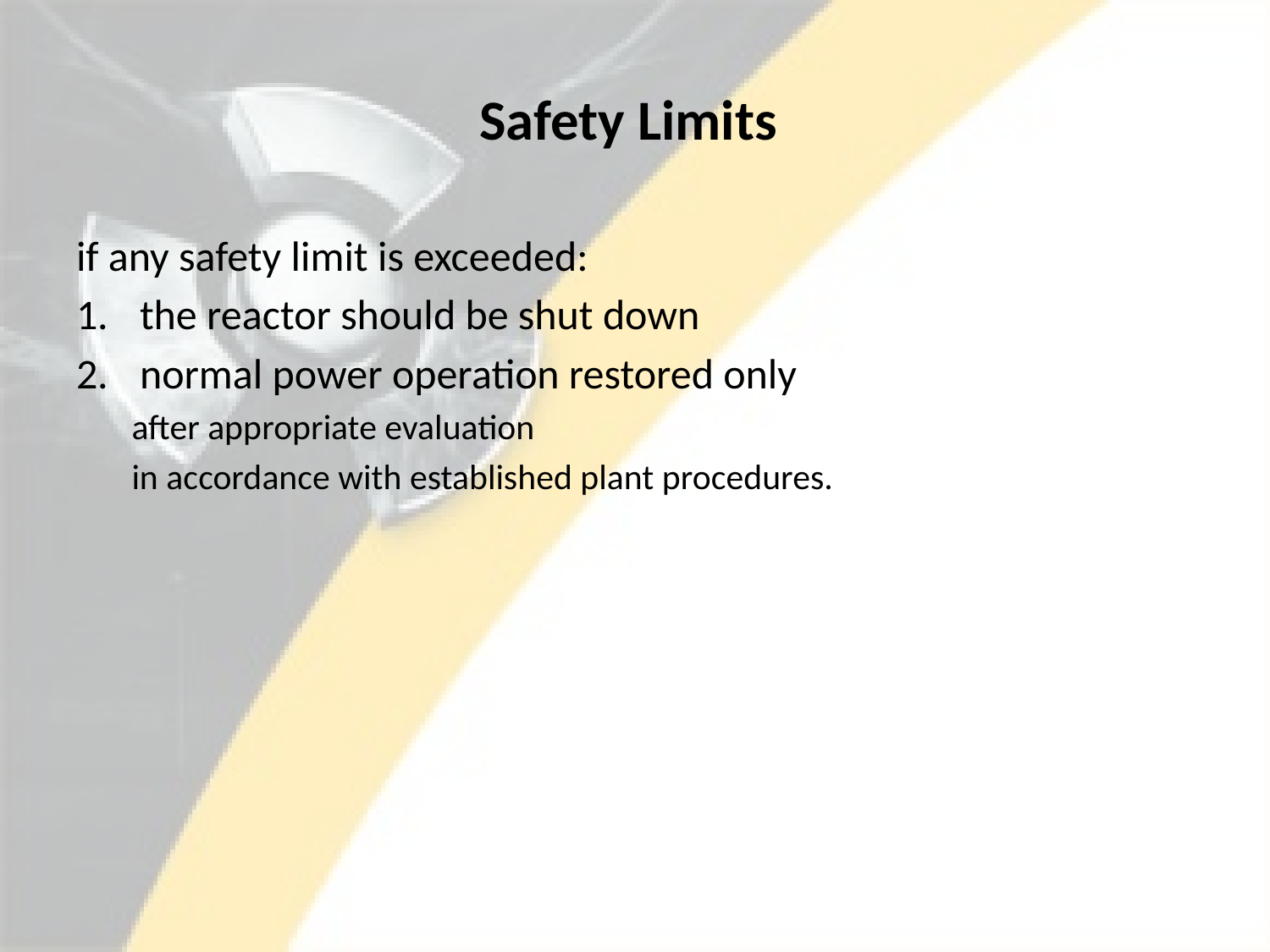

# Safety Limits
if any safety limit is exceeded:
the reactor should be shut down
normal power operation restored only
after appropriate evaluation
in accordance with established plant procedures.